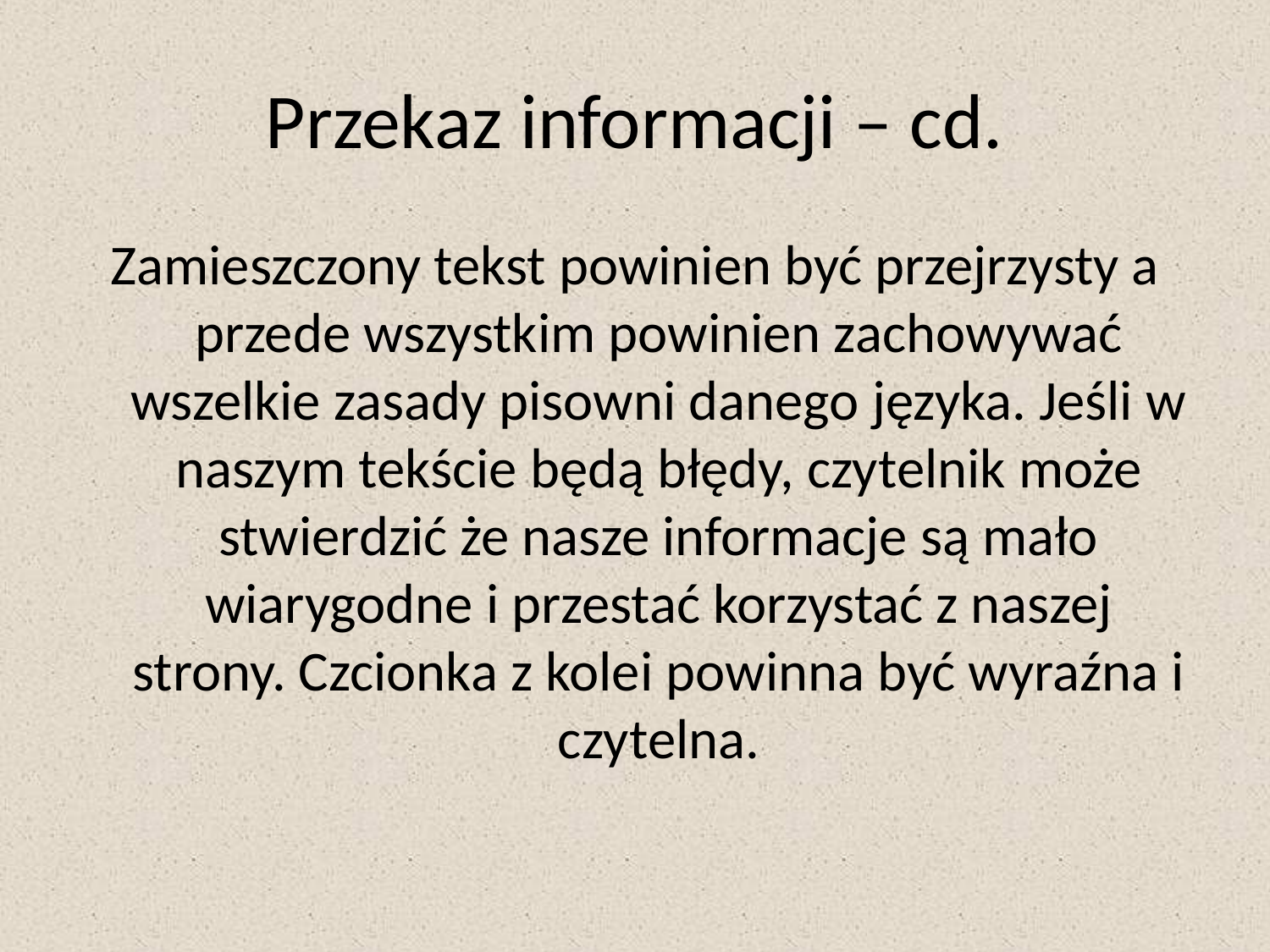

# Przekaz informacji – cd.
Zamieszczony tekst powinien być przejrzysty a przede wszystkim powinien zachowywać wszelkie zasady pisowni danego języka. Jeśli w naszym tekście będą błędy, czytelnik może stwierdzić że nasze informacje są mało wiarygodne i przestać korzystać z naszej strony. Czcionka z kolei powinna być wyraźna i czytelna.